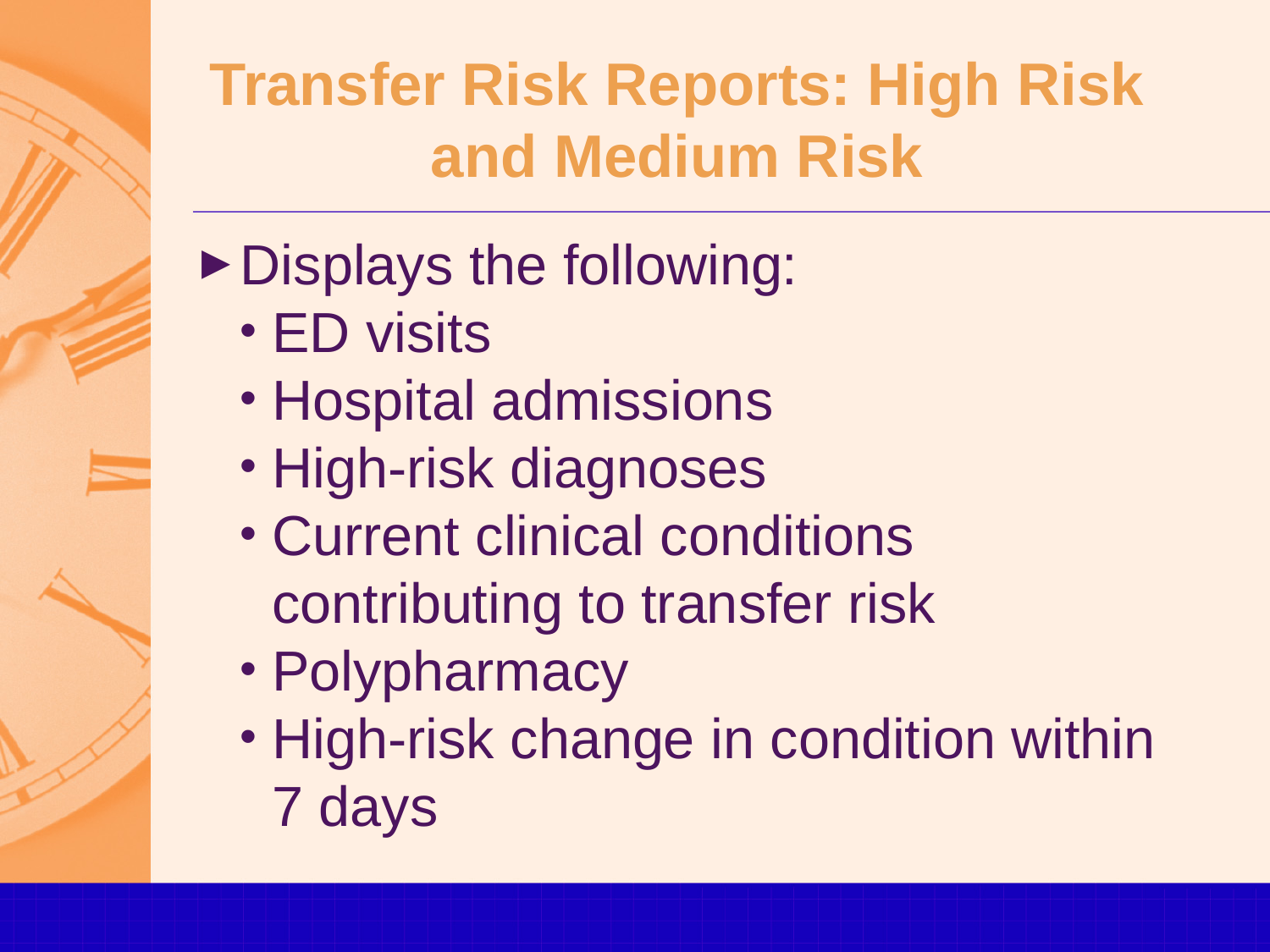

# Transfer Risk Reports: High Risk and Medium Risk
Displays the following:
ED visits
Hospital admissions
High-risk diagnoses
Current clinical conditions contributing to transfer risk
Polypharmacy
High-risk change in condition within 7 days